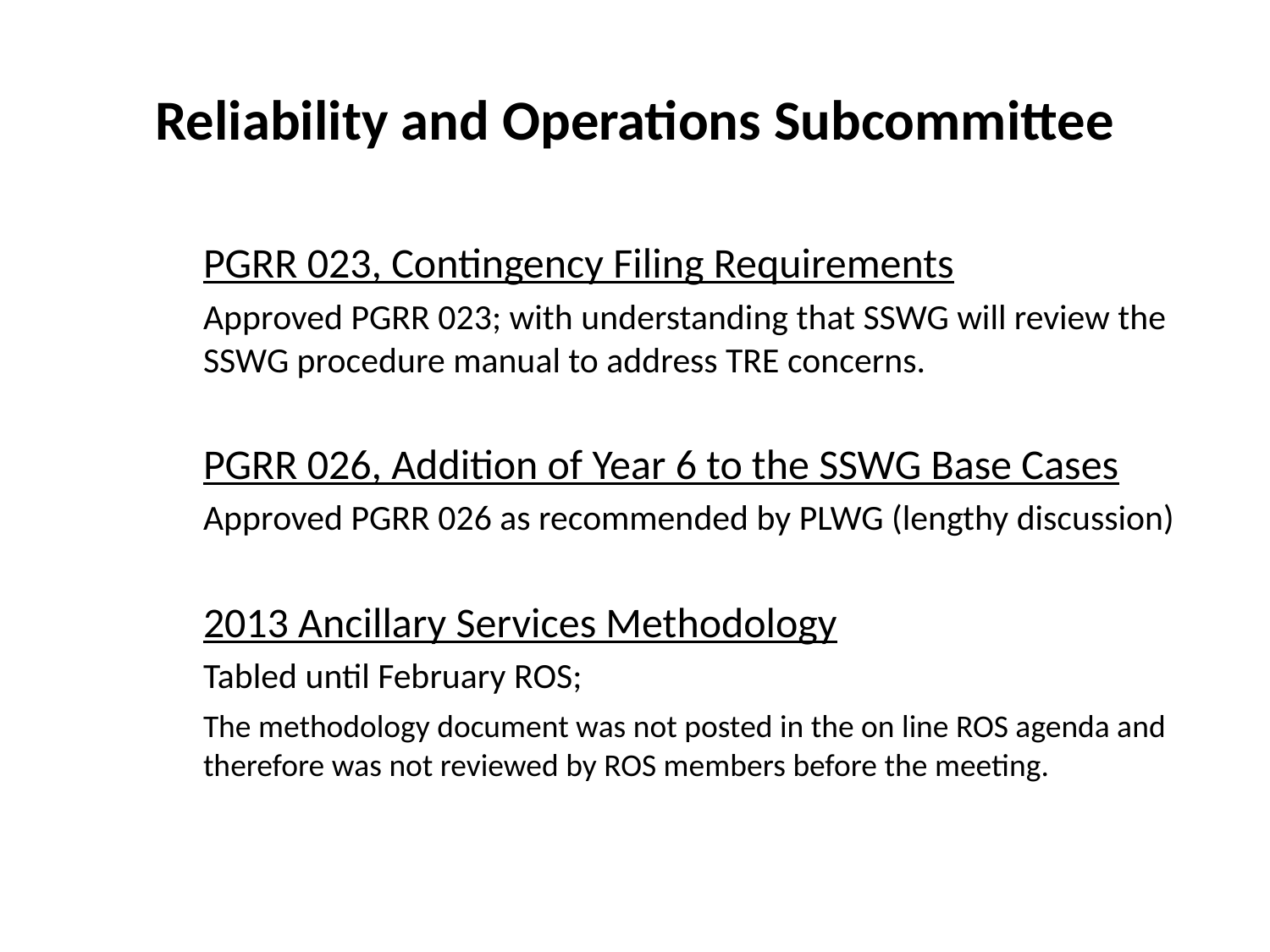

# Reliability and Operations Subcommittee
	PGRR 023, Contingency Filing Requirements
	Approved PGRR 023; with understanding that SSWG will review the 	SSWG procedure manual to address TRE concerns.

	PGRR 026, Addition of Year 6 to the SSWG Base Cases
	Approved PGRR 026 as recommended by PLWG (lengthy discussion)

	2013 Ancillary Services Methodology
	Tabled until February ROS;
	The methodology document was not posted in the on line ROS agenda and 	therefore was not reviewed by ROS members before the meeting.